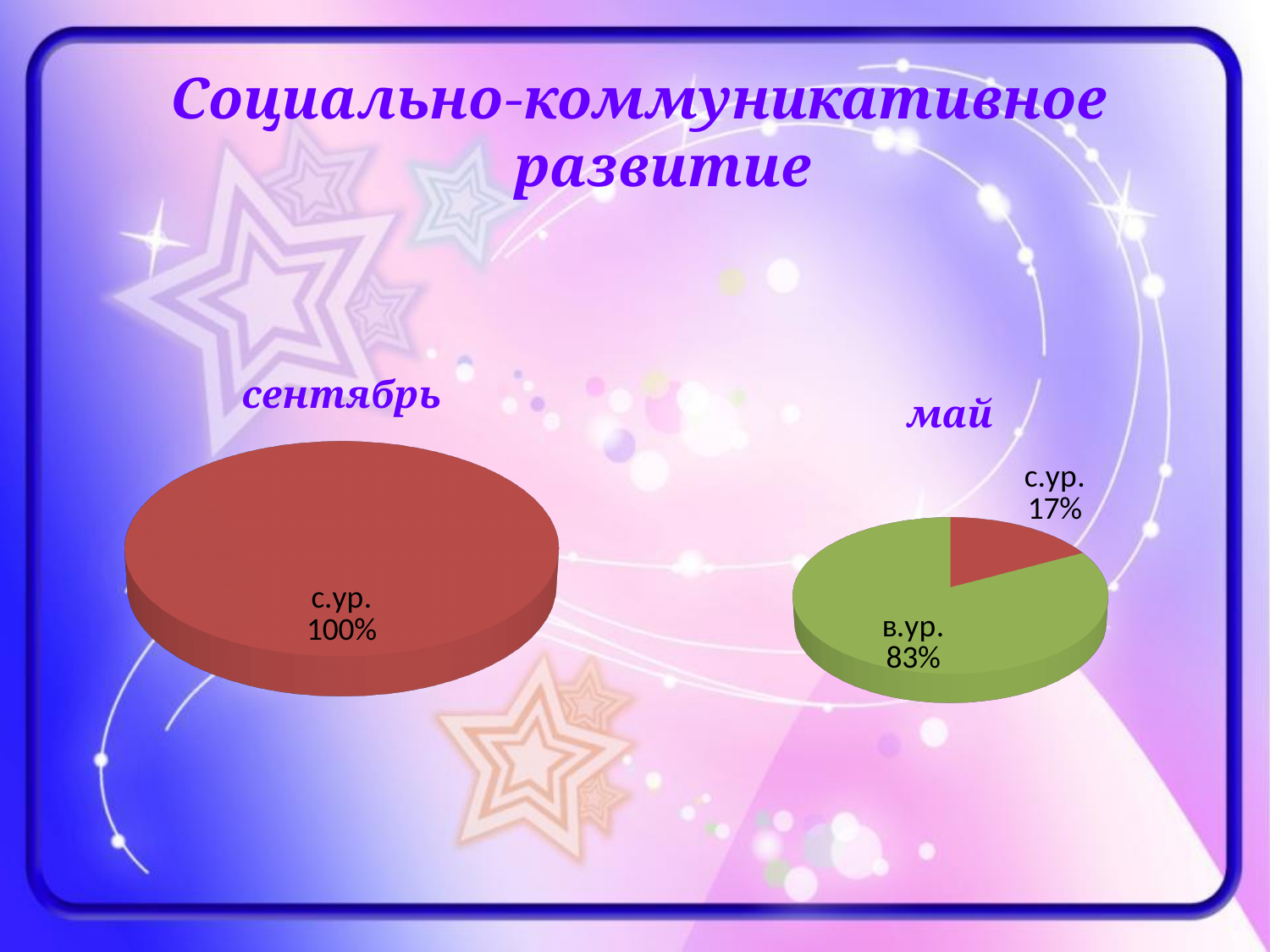

#
Социально-коммуникативное развитие

[unsupported chart]

[unsupported chart]